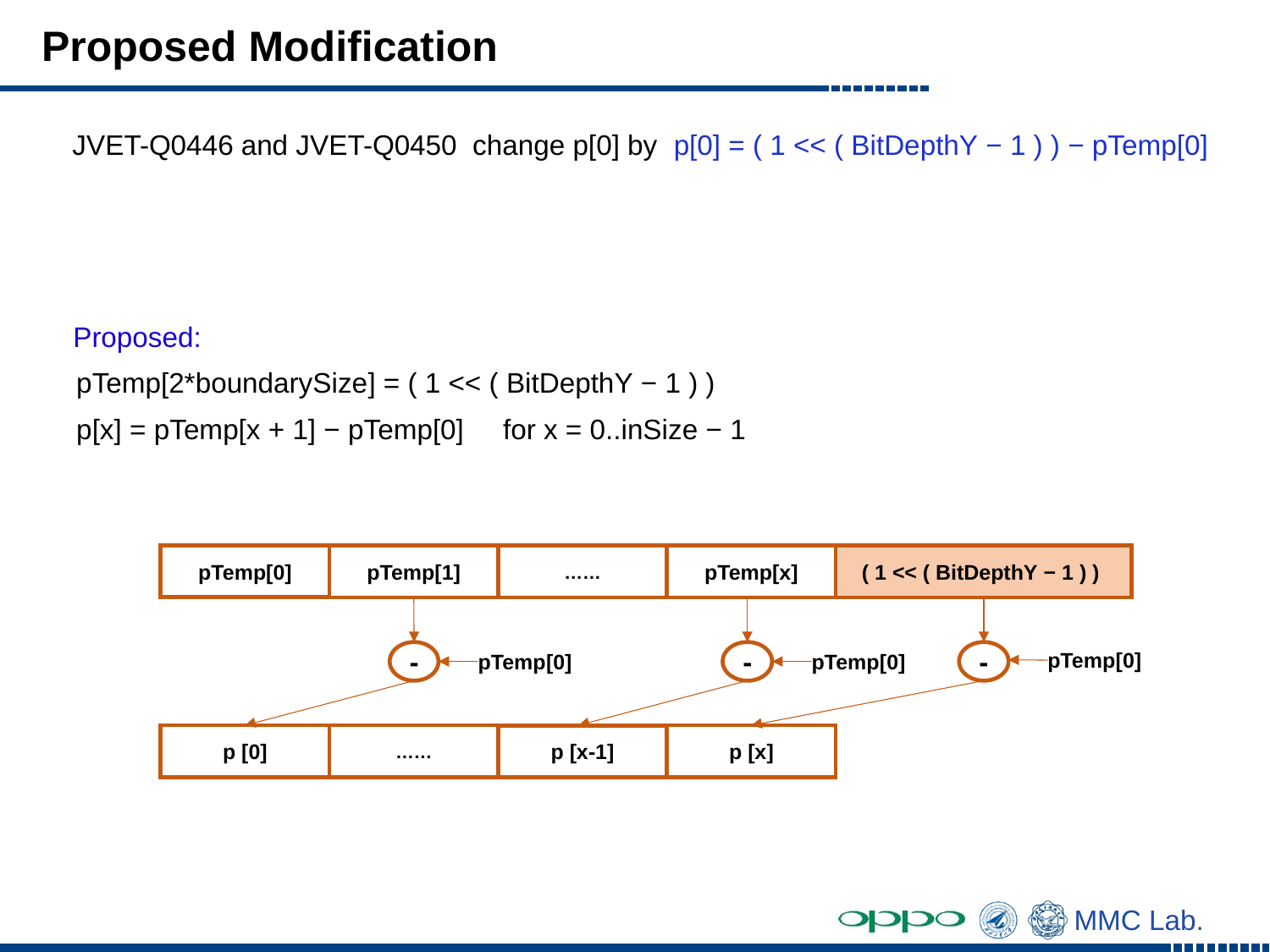

# Proposed Modification
JVET-Q0446 and JVET-Q0450  change p[0] by  p[0] = ( 1 << ( BitDepthY − 1 ) ) − pTemp[0]
Proposed:
pTemp[2*boundarySize] = ( 1 << ( BitDepthY − 1 ) )
p[x] = pTemp[x + 1] − pTemp[0]     for x = 0..inSize − 1

pTemp[0]
pTemp[1]
……
pTemp[x]
( 1 << ( BitDepthY − 1 ) )
-
-
-
pTemp[0]
pTemp[0]
pTemp[0]
p [0]
p [x]
……
p [x-1]